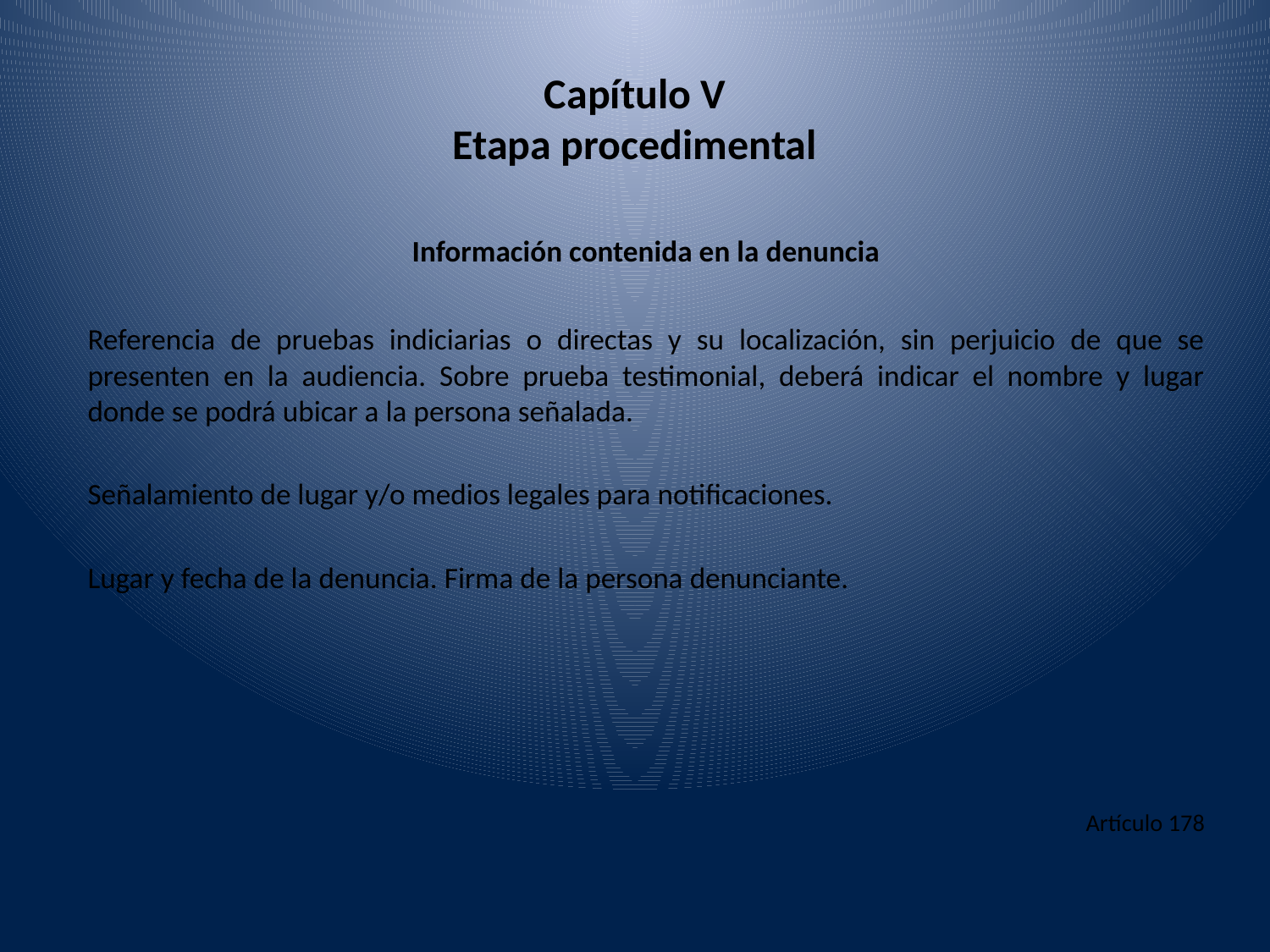

# Capítulo V Etapa procedimental
Información contenida en la denuncia

Referencia de pruebas indiciarias o directas y su localización, sin perjuicio de que se presenten en la audiencia. Sobre prueba testimonial, deberá indicar el nombre y lugar donde se podrá ubicar a la persona señalada.

Señalamiento de lugar y/o medios legales para notificaciones.

Lugar y fecha de la denuncia. Firma de la persona denunciante.

Artículo 178